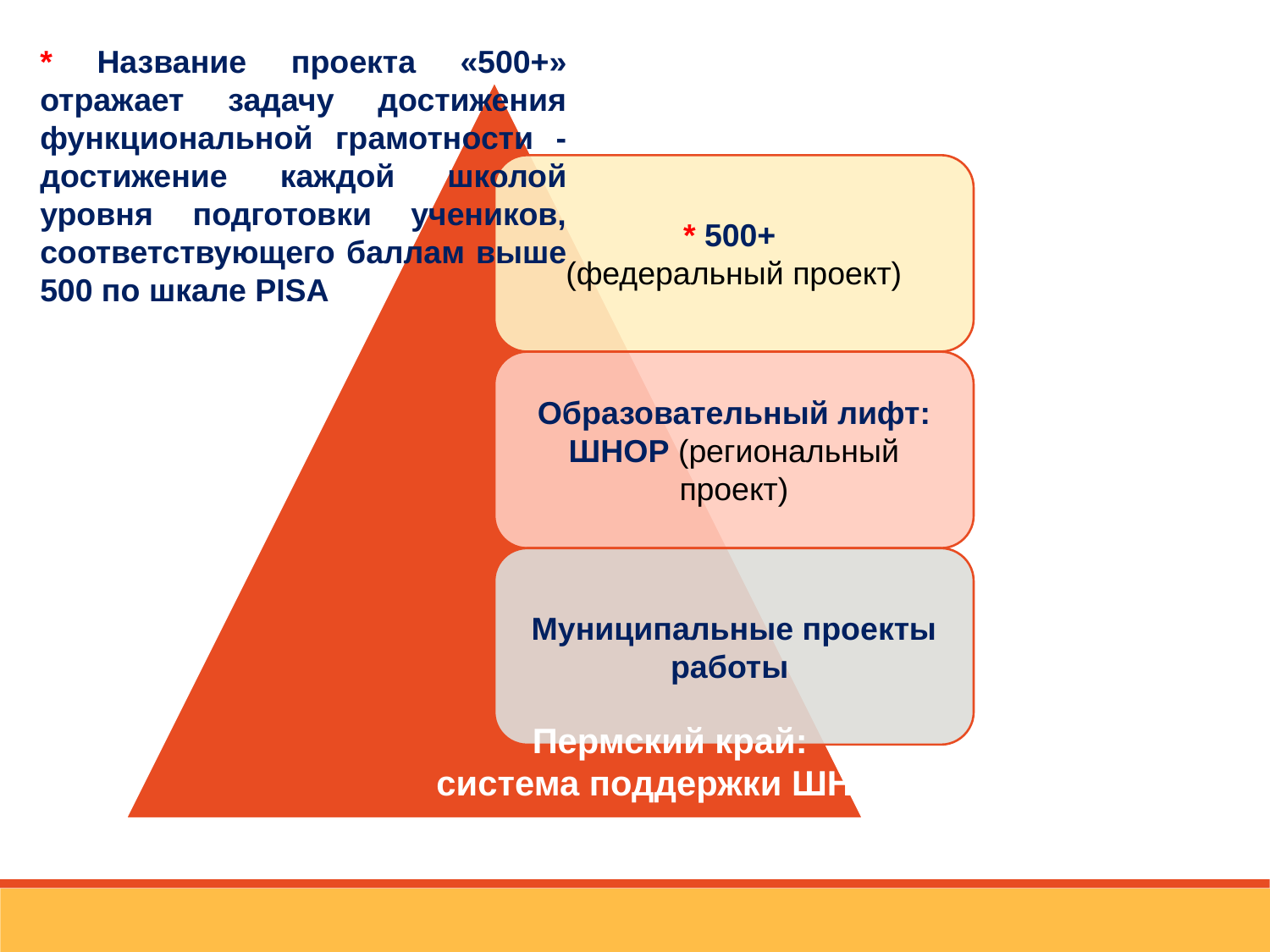

* Название проекта «500+» отражает задачу достижения функциональной грамотности - достижение каждой школой уровня подготовки учеников, соответствующего баллам выше 500 по шкале PISA
* 500+
(федеральный проект)
Образовательный лифт: ШНОР (региональный проект)
Муниципальные проекты работы
Пермский край:
система поддержки ШНОР